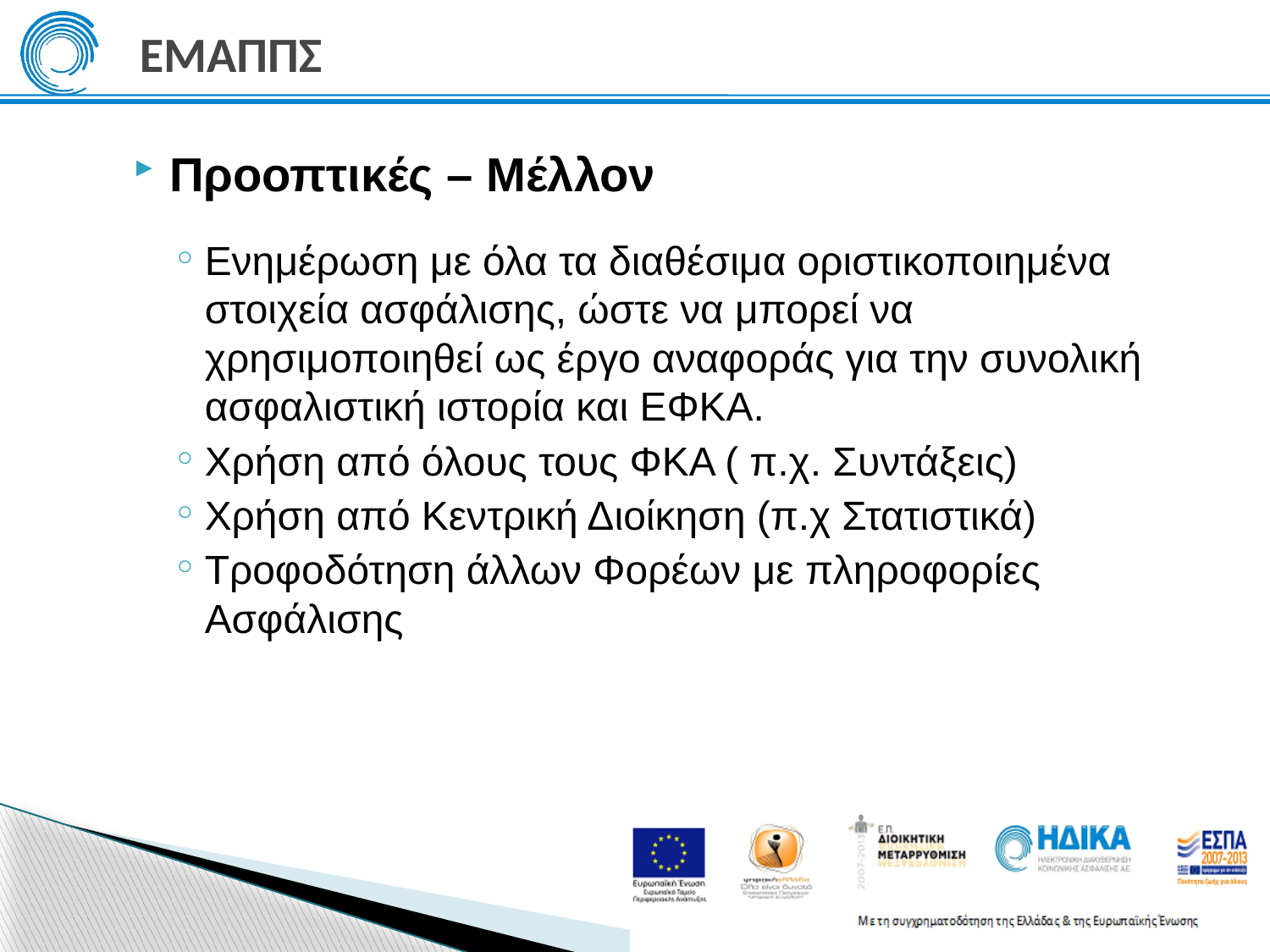

# ΕΜΑΠΠΣ

Προοπτικές – Μέλλον

Ενημέρωση με όλα τα διαθέσιμα οριστικοποιημένα στοιχεία ασφάλισης, ώστε να μπορεί να χρησιμοποιηθεί ως έργο αναφοράς για την συνολική ασφαλιστική ιστορία και ΕΦΚΑ.
Χρήση από όλους τους ΦΚΑ ( π.χ. Συντάξεις)
Χρήση από Κεντρική Διοίκηση (π.χ Στατιστικά)
Τροφοδότηση άλλων Φορέων με πληροφορίες Ασφάλισης